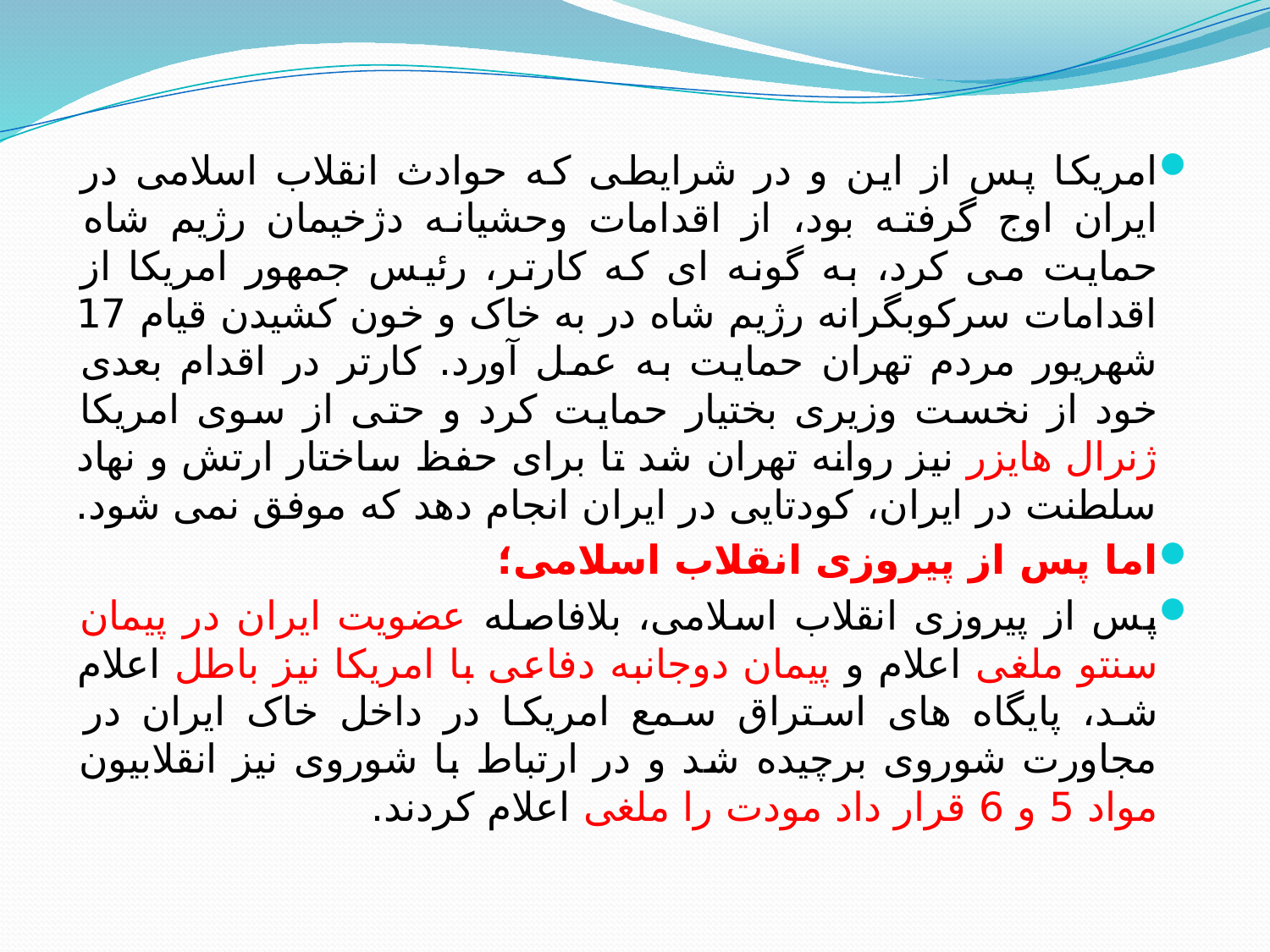

امریکا پس از این و در شرایطی که حوادث انقلاب اسلامی در ایران اوج گرفته بود، از اقدامات وحشیانه دژخیمان رژیم شاه حمایت می کرد، به گونه ای که کارتر، رئیس جمهور امریکا از اقدامات سرکوبگرانه رژیم شاه در به خاک و خون کشیدن قیام 17 شهریور مردم تهران حمایت به عمل آورد. کارتر در اقدام بعدی خود از نخست وزیری بختیار حمایت کرد و حتی از سوی امریکا ژنرال هایزر نیز روانه تهران شد تا برای حفظ ساختار ارتش و نهاد سلطنت در ایران، کودتایی در ایران انجام دهد که موفق نمی شود.
اما پس از پیروزی انقلاب اسلامی؛
پس از پیروزی انقلاب اسلامی، بلافاصله عضویت ایران در پیمان سنتو ملغی اعلام و پیمان دوجانبه دفاعی با امریکا نیز باطل اعلام شد، پایگاه های استراق سمع امریکا در داخل خاک ایران در مجاورت شوروی برچیده شد و در ارتباط با شوروی نیز انقلابیون مواد 5 و 6 قرار داد مودت را ملغی اعلام کردند.